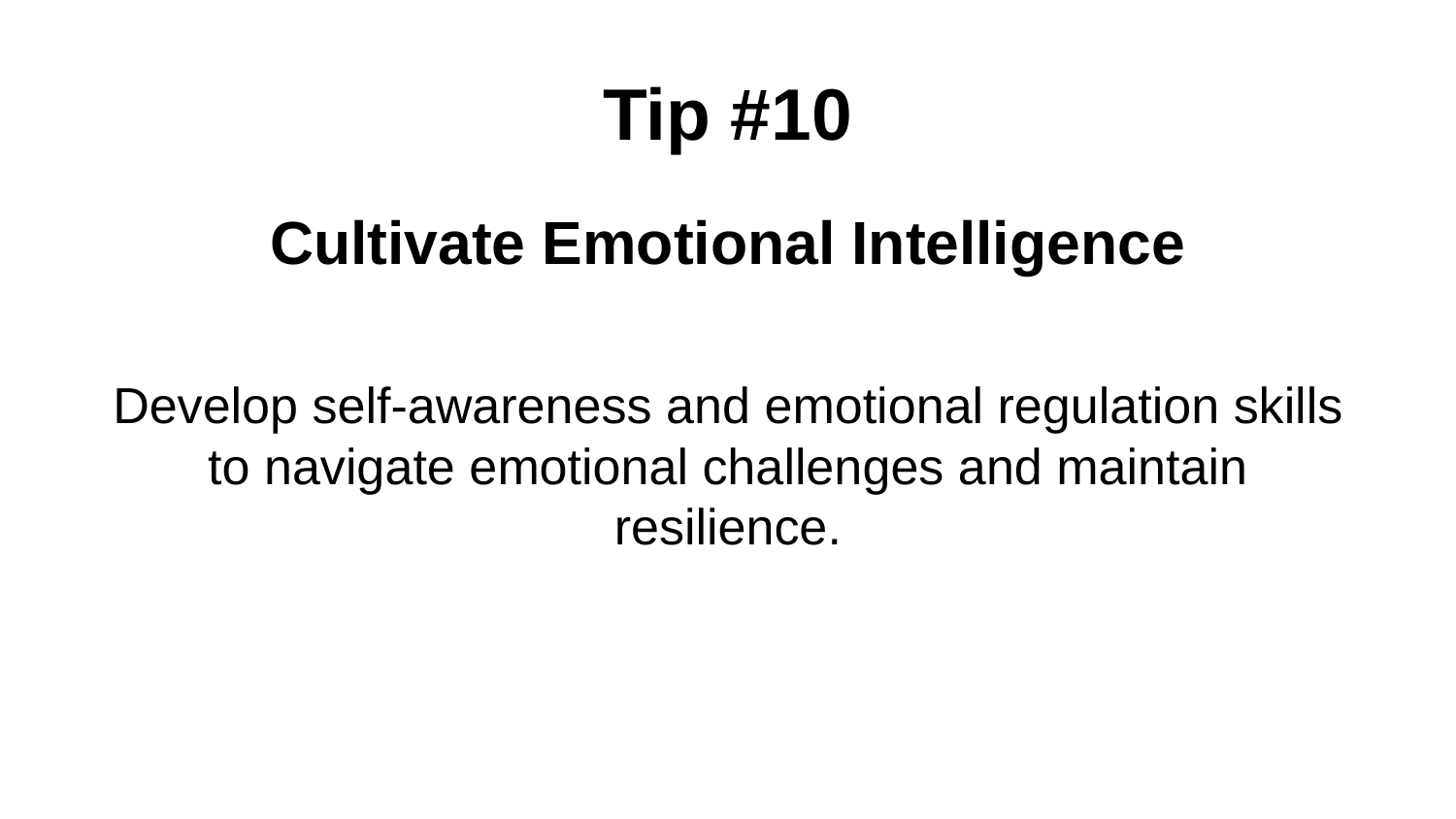

# Tip #10
Cultivate Emotional Intelligence

Develop self-awareness and emotional regulation skills to navigate emotional challenges and maintain resilience.